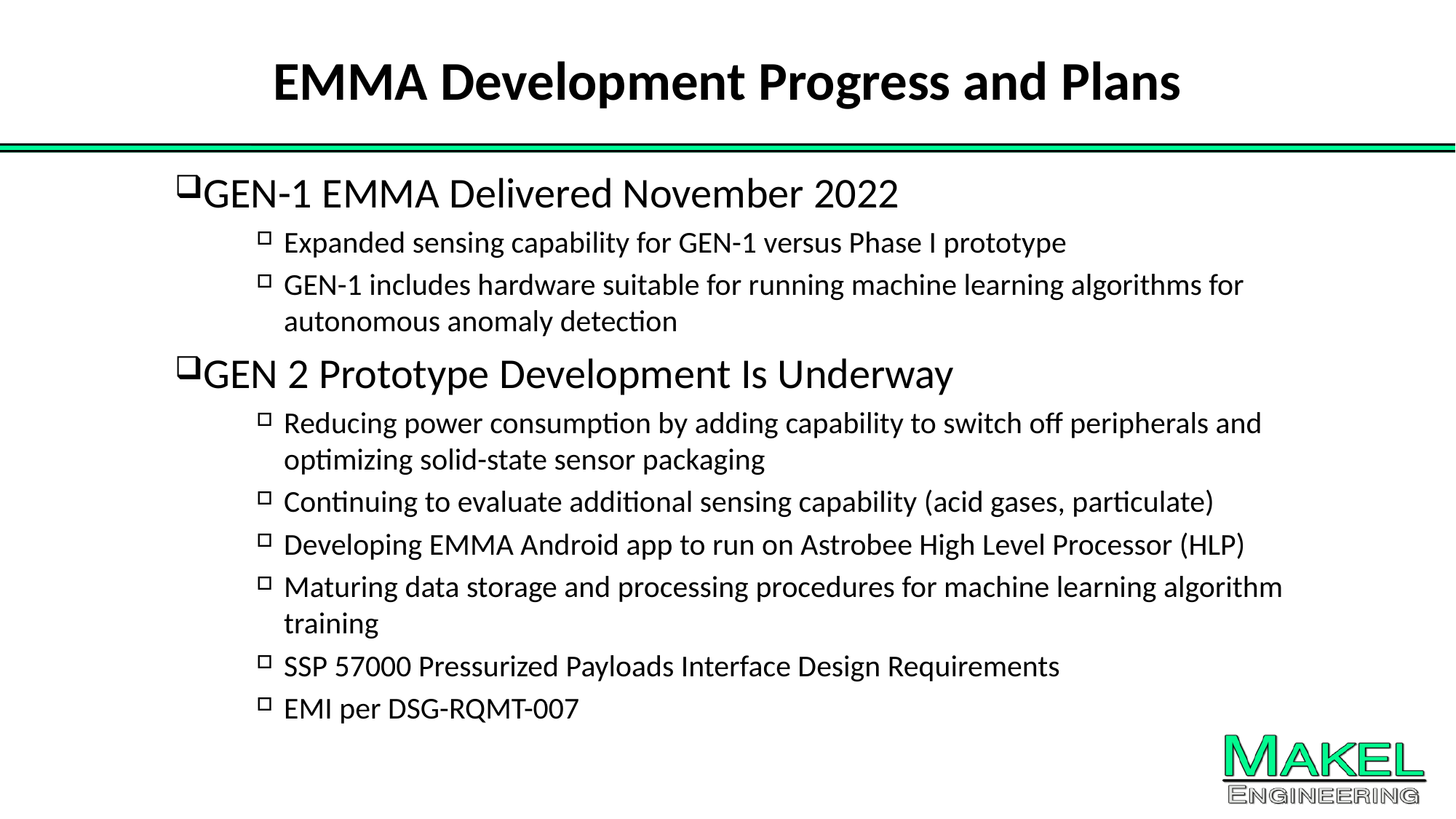

# EMMA Development Progress and Plans
GEN-1 EMMA Delivered November 2022
Expanded sensing capability for GEN-1 versus Phase I prototype
GEN-1 includes hardware suitable for running machine learning algorithms for autonomous anomaly detection
GEN 2 Prototype Development Is Underway
Reducing power consumption by adding capability to switch off peripherals and optimizing solid-state sensor packaging
Continuing to evaluate additional sensing capability (acid gases, particulate)
Developing EMMA Android app to run on Astrobee High Level Processor (HLP)
Maturing data storage and processing procedures for machine learning algorithm training
SSP 57000 Pressurized Payloads Interface Design Requirements
EMI per DSG-RQMT-007